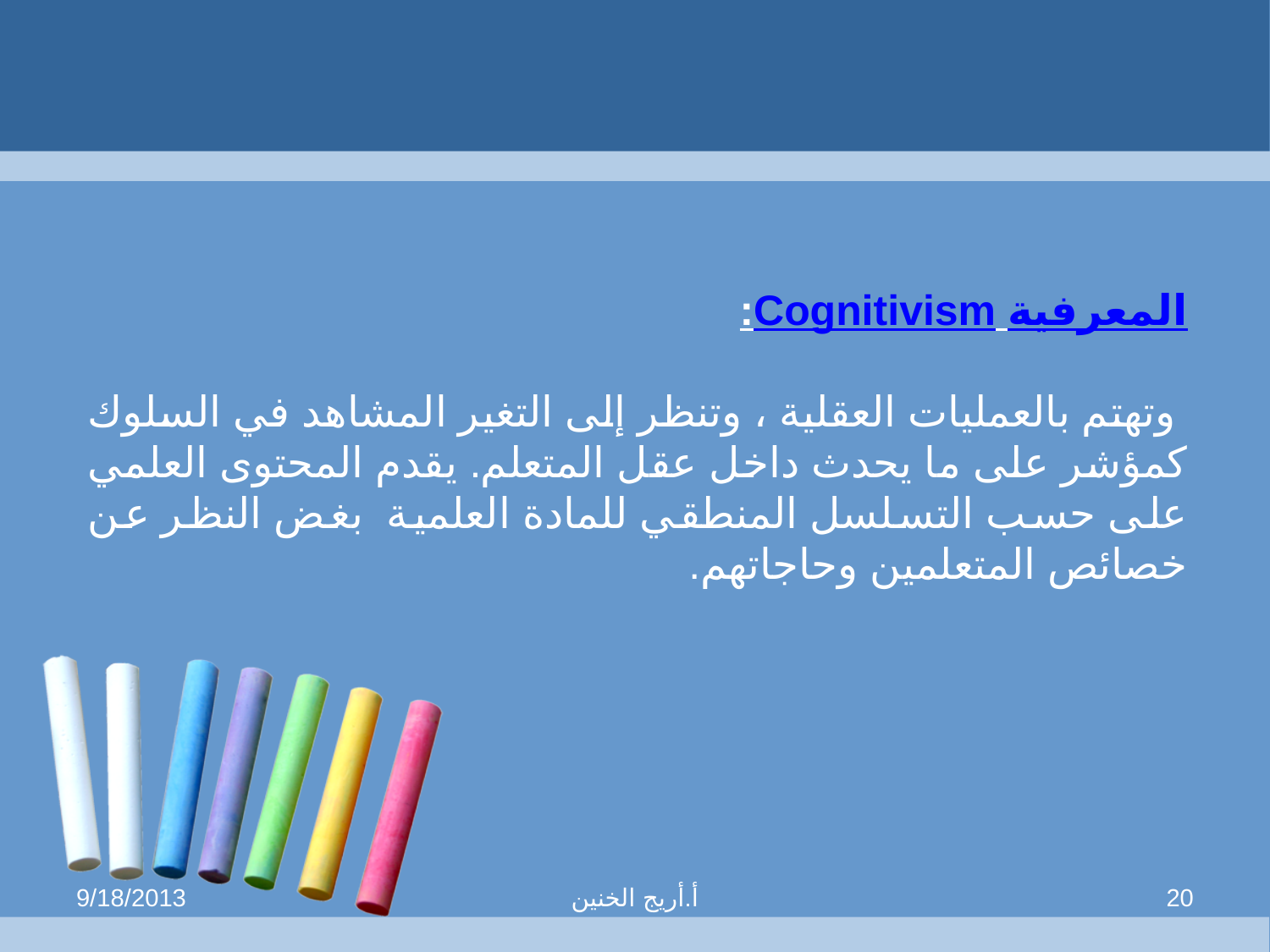

المعرفية Cognitivism:

 وتهتم بالعمليات العقلية ، وتنظر إلى التغير المشاهد في السلوك كمؤشر على ما يحدث داخل عقل المتعلم. يقدم المحتوى العلمي على حسب التسلسل المنطقي للمادة العلمية  بغض النظر عن خصائص المتعلمين وحاجاتهم.

9/18/2013
أ.أريج الخنين
20